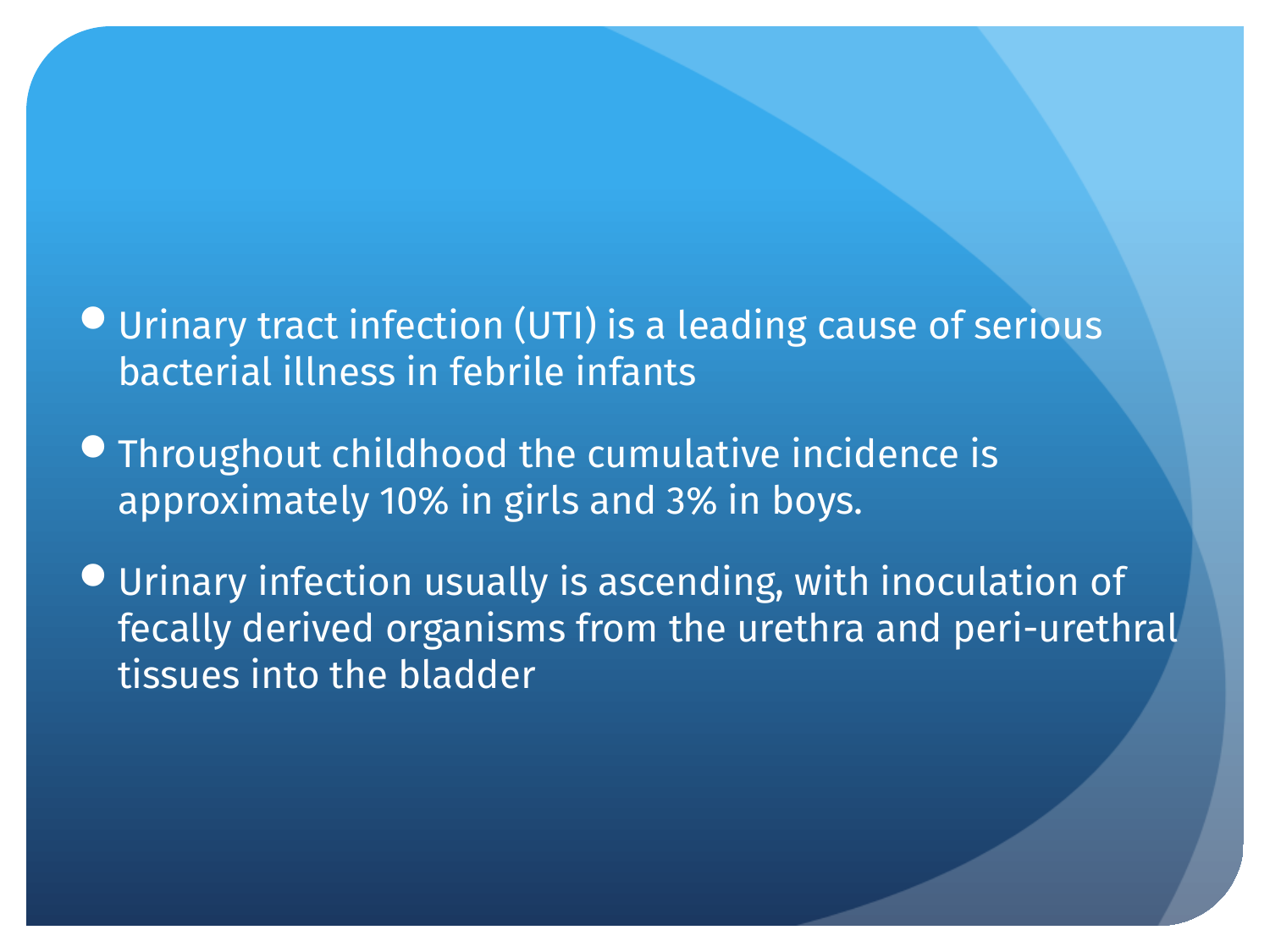

#
Urinary tract infection (UTI) is a leading cause of serious bacterial illness in febrile infants
Throughout childhood the cumulative incidence is approximately 10% in girls and 3% in boys.
Urinary infection usually is ascending, with inoculation of fecally derived organisms from the urethra and peri-urethral tissues into the bladder